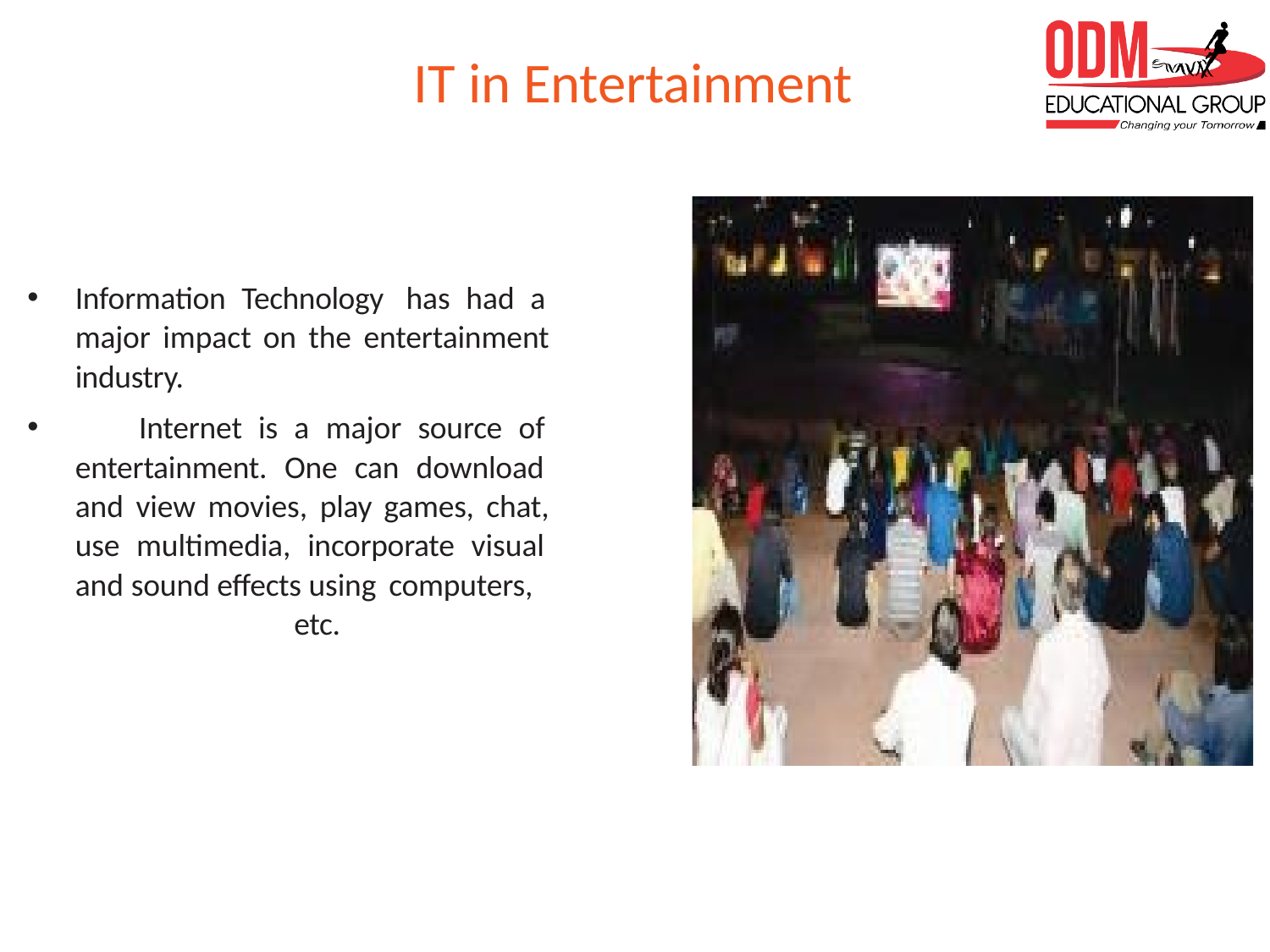

# IT in Entertainment

Information Technology has had a  major impact on the entertainment  industry.
	Internet is a major source of  entertainment. One can download  and view movies, play games, chat,  use multimedia, incorporate visual  and sound effects using computers,
etc.